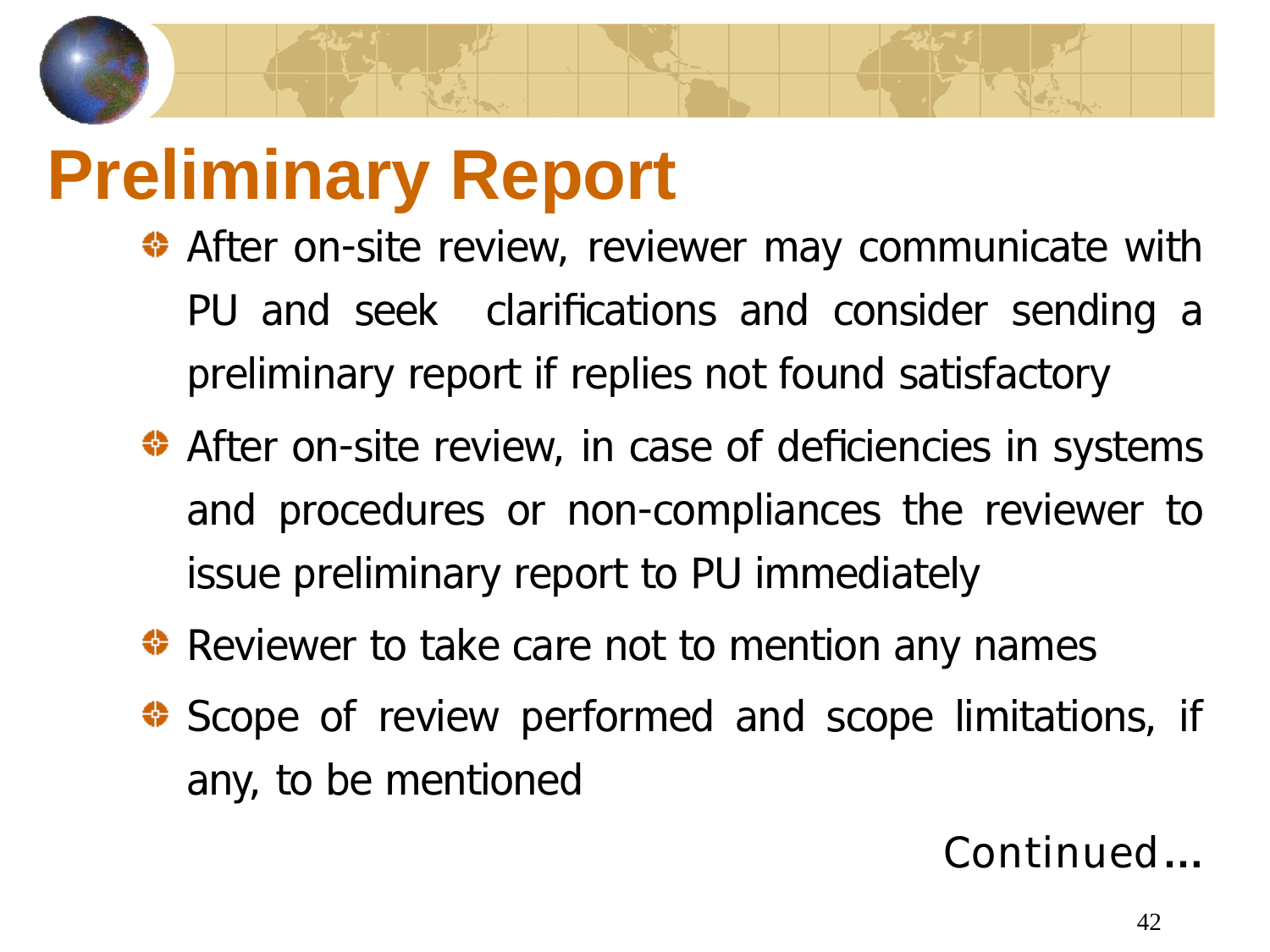

# Preliminary Report
After on-site review, reviewer may communicate with PU and seek  clarifications and consider sending a preliminary report if replies not found satisfactory
After on-site review, in case of deficiencies in systems and procedures or non-compliances the reviewer to issue preliminary report to PU immediately
Reviewer to take care not to mention any names
Scope of review performed and scope limitations, if any, to be mentioned
Continued…
42